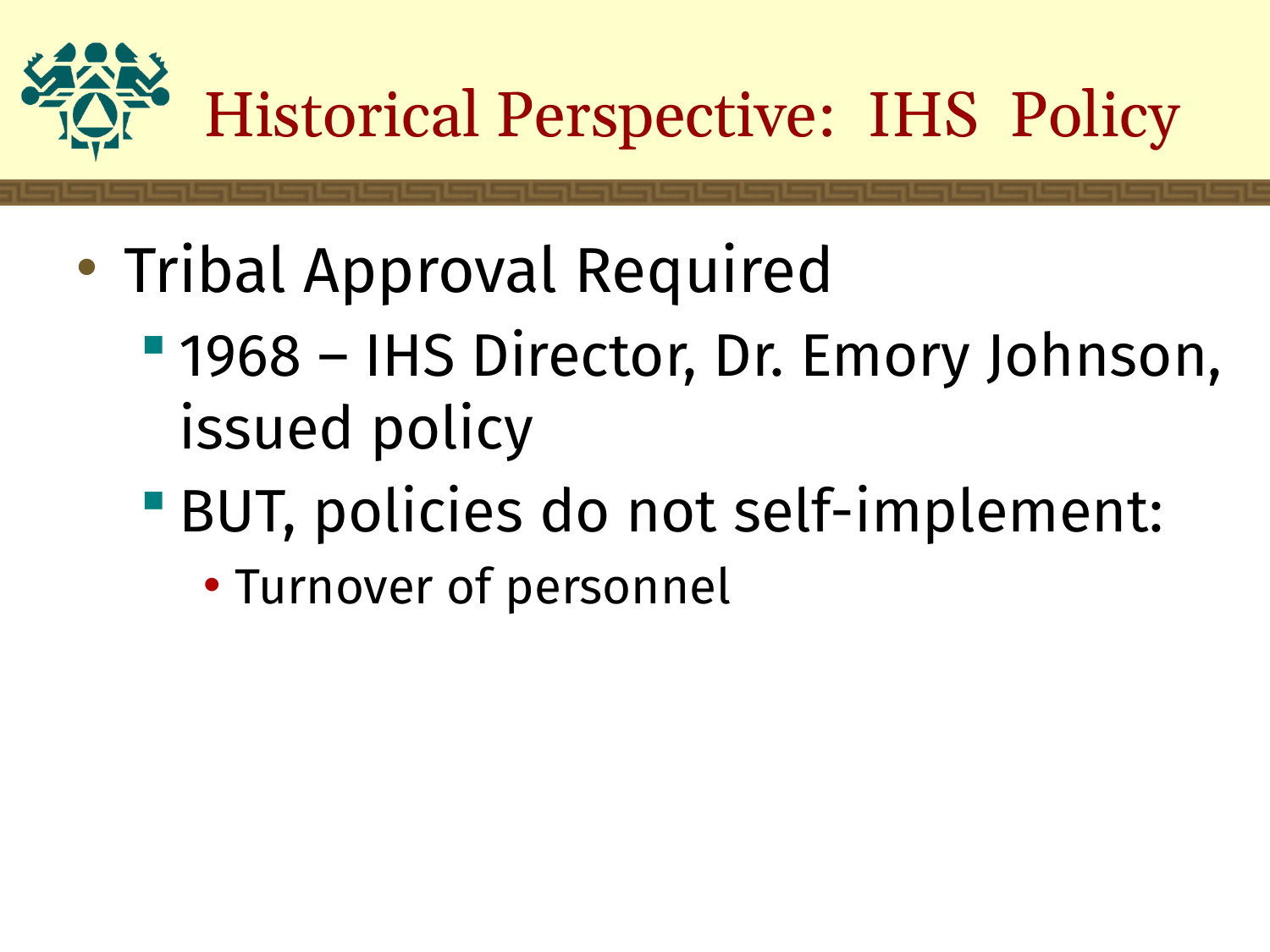

# Historical Perspective:  IHS  Policy
Tribal Approval Required
1968 – IHS Director, Dr. Emory Johnson, issued policy
BUT, policies do not self-implement:
Turnover of personnel